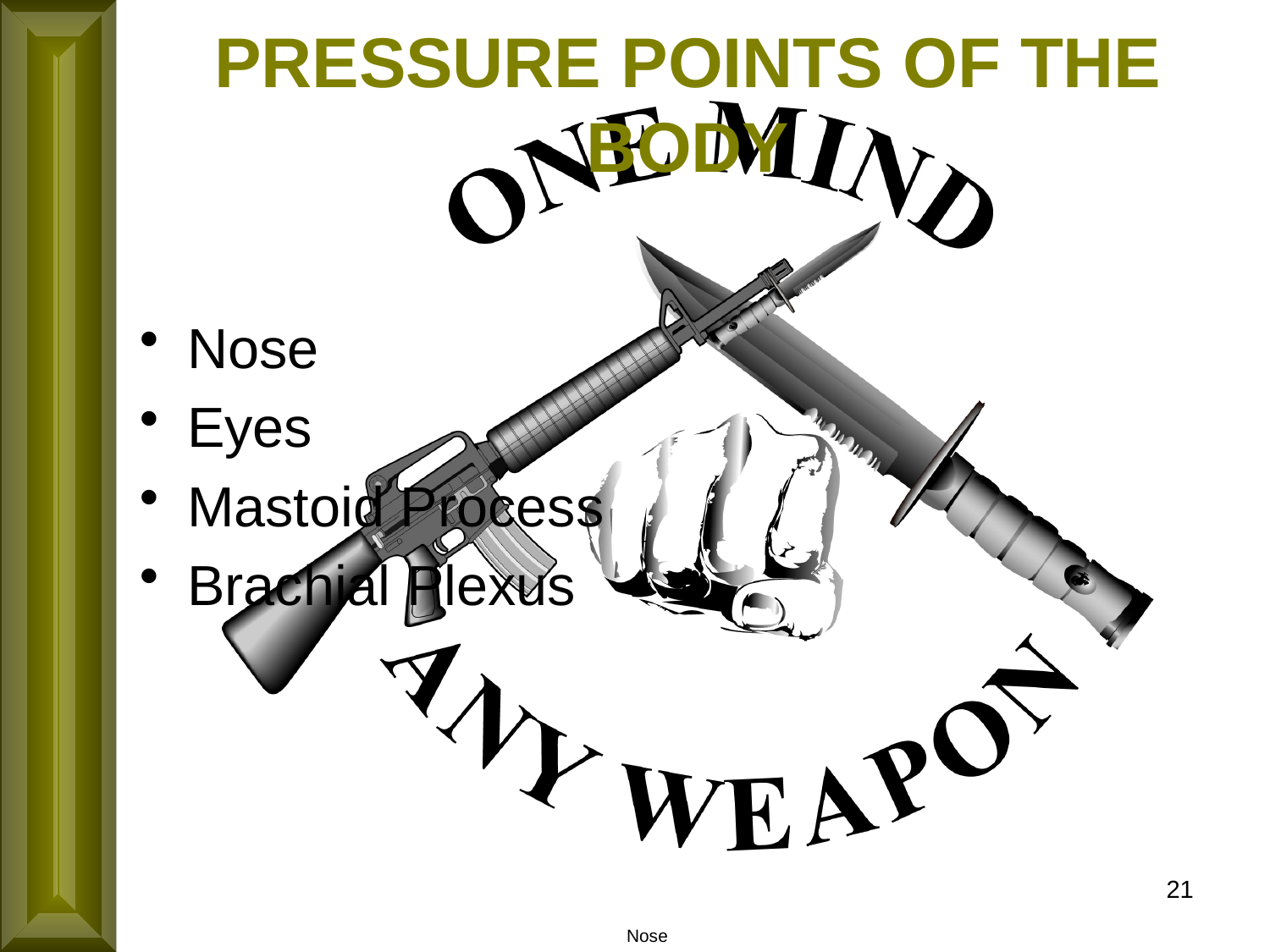

PRESSURE POINTS OF THE BODY

Nose
Eyes
Mastoid Process
Brachial Plexus
21
Nose